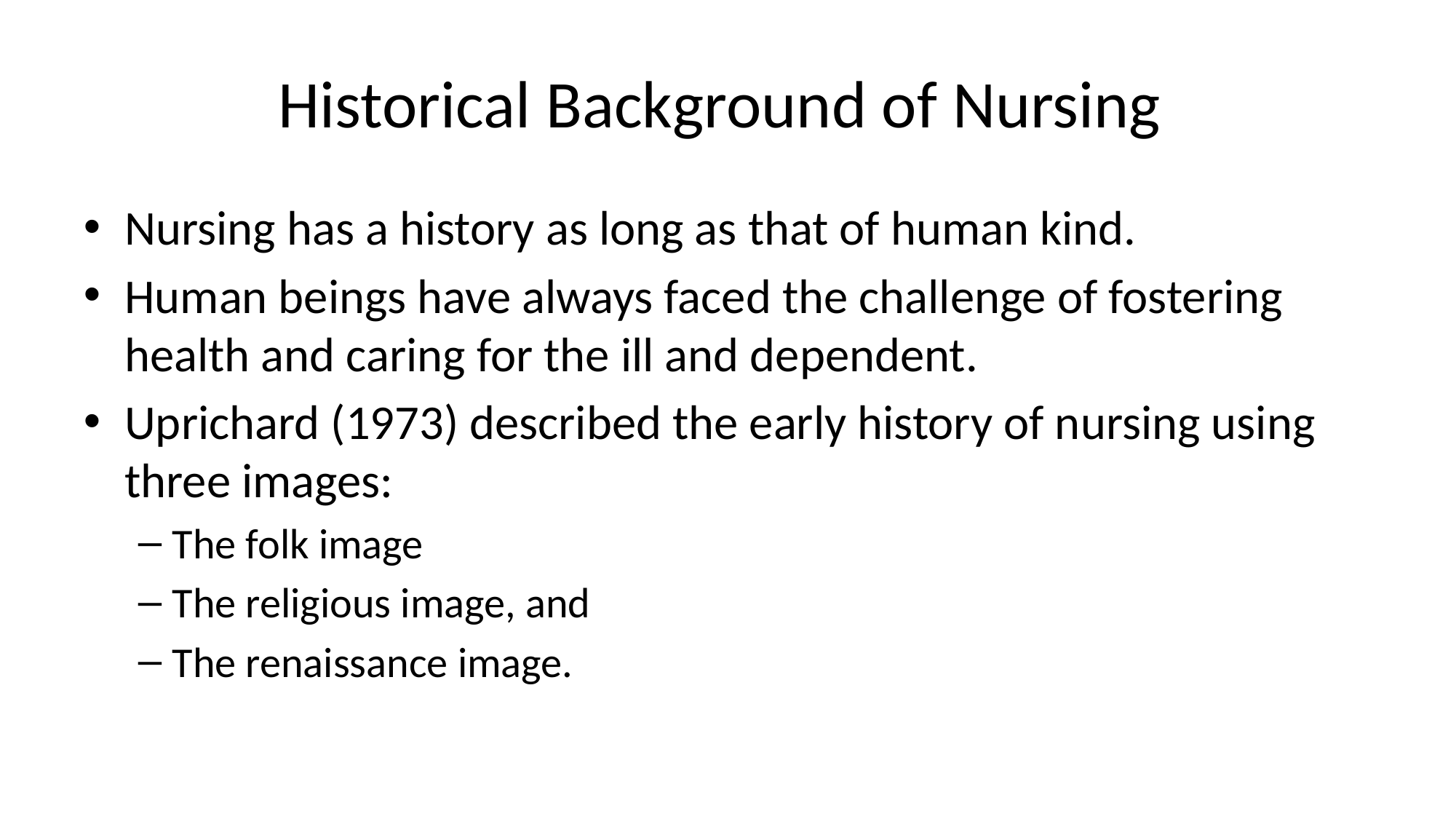

# Historical Background of Nursing
Nursing has a history as long as that of human kind.
Human beings have always faced the challenge of fostering health and caring for the ill and dependent.
Uprichard (1973) described the early history of nursing using three images:
The folk image
The religious image, and
The renaissance image.